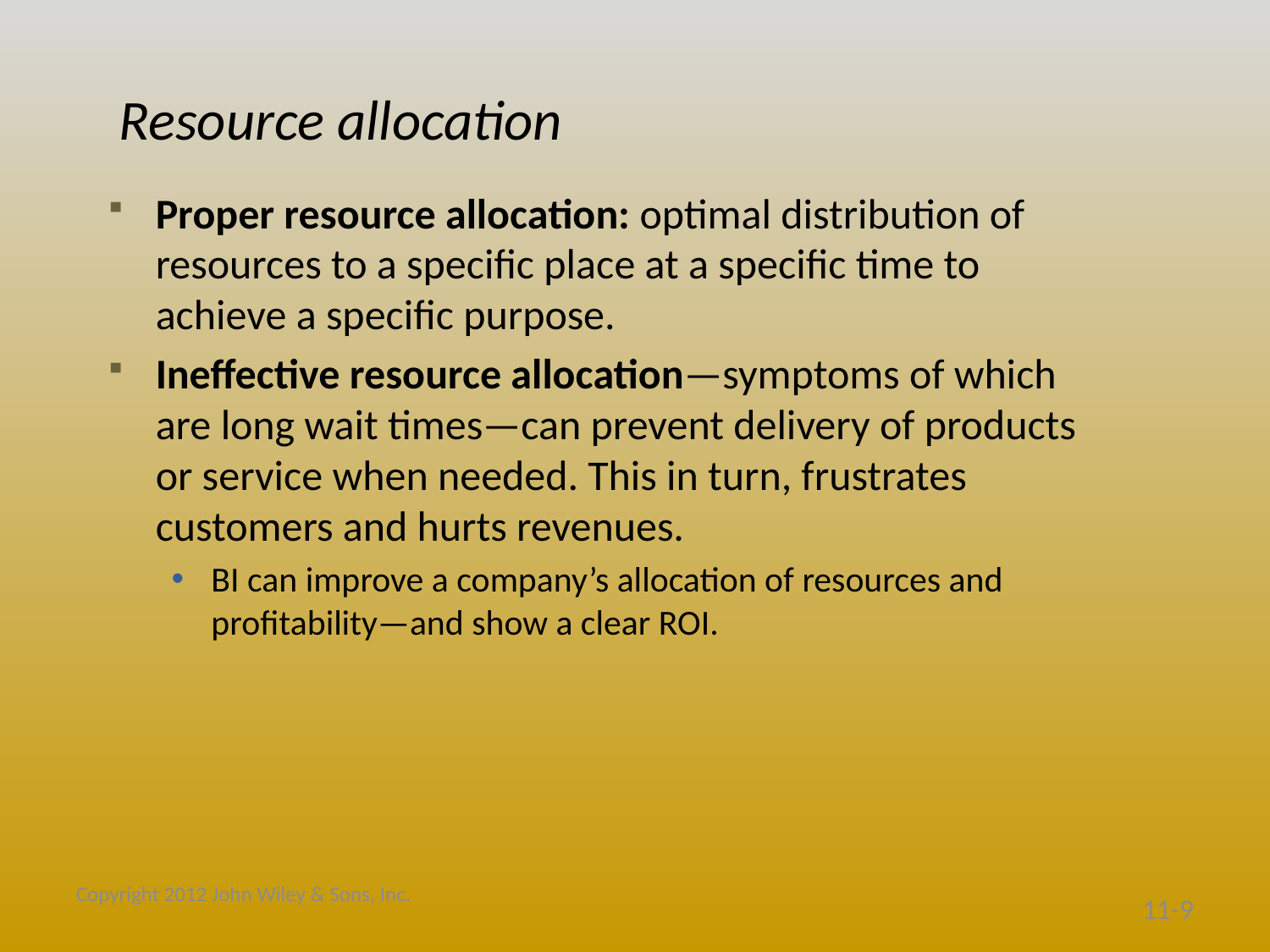

# Resource allocation
Proper resource allocation: optimal distribution of resources to a specific place at a specific time to achieve a specific purpose.
Ineffective resource allocation—symptoms of which are long wait times—can prevent delivery of products or service when needed. This in turn, frustrates customers and hurts revenues.
BI can improve a company’s allocation of resources and profitability—and show a clear ROI.
Copyright 2012 John Wiley & Sons, Inc.
11-9